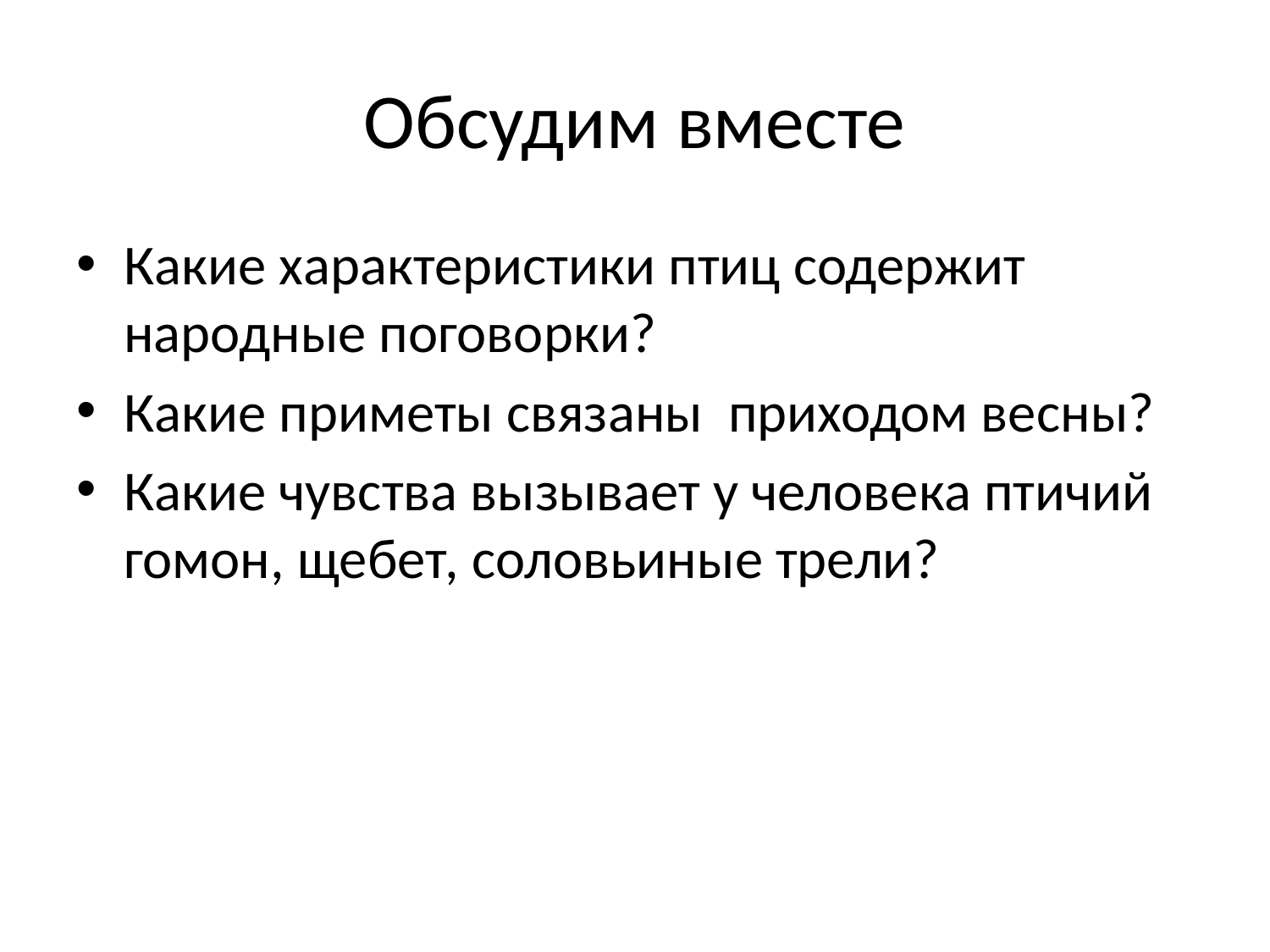

# Обсудим вместе
Какие характеристики птиц содержит народные поговорки?
Какие приметы связаны  приходом весны?
Какие чувства вызывает у человека птичий гомон, щебет, соловьиные трели?